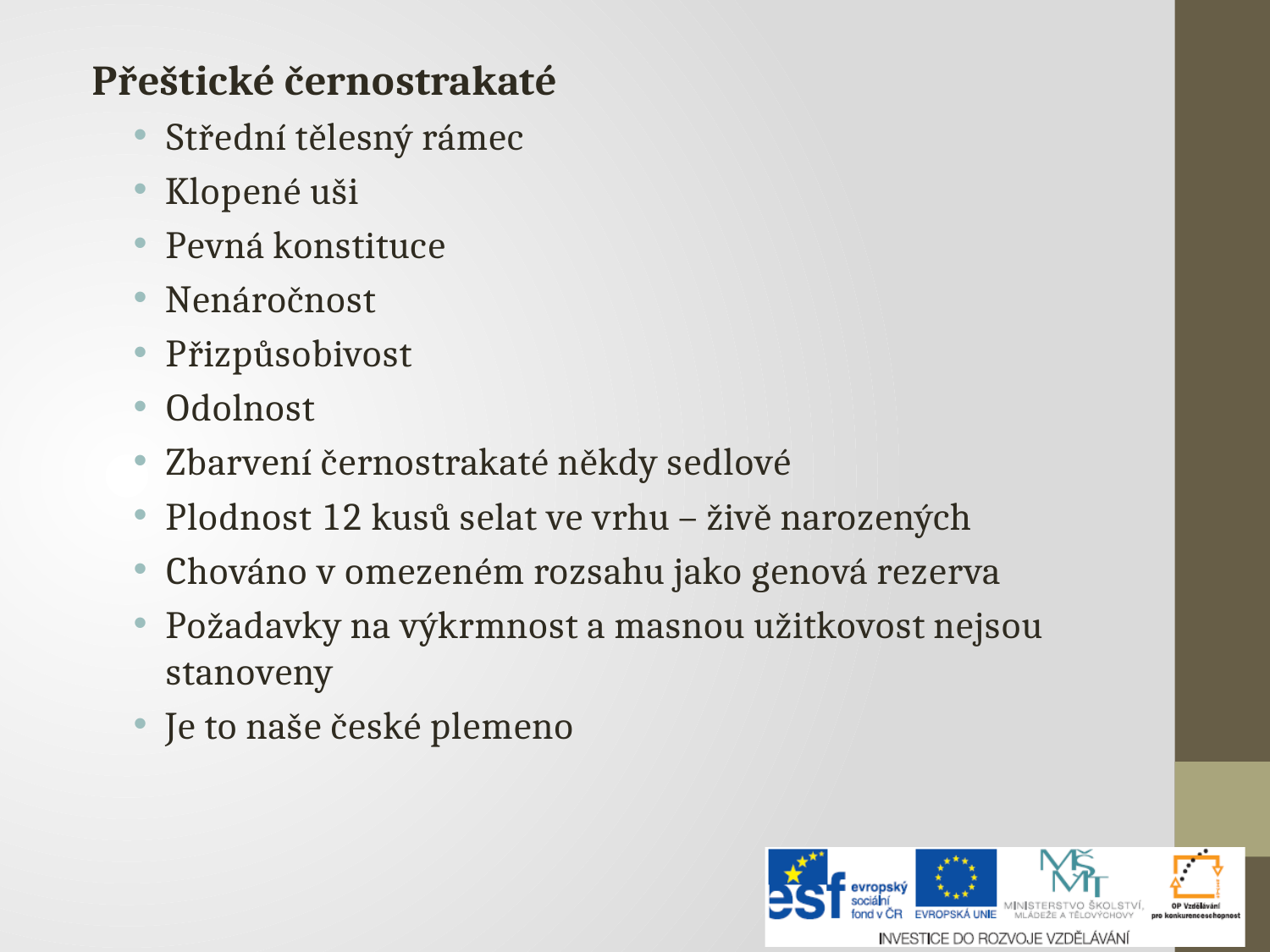

Přeštické černostrakaté
Střední tělesný rámec
Klopené uši
Pevná konstituce
Nenáročnost
Přizpůsobivost
Odolnost
Zbarvení černostrakaté někdy sedlové
Plodnost 12 kusů selat ve vrhu – živě narozených
Chováno v omezeném rozsahu jako genová rezerva
Požadavky na výkrmnost a masnou užitkovost nejsou stanoveny
Je to naše české plemeno